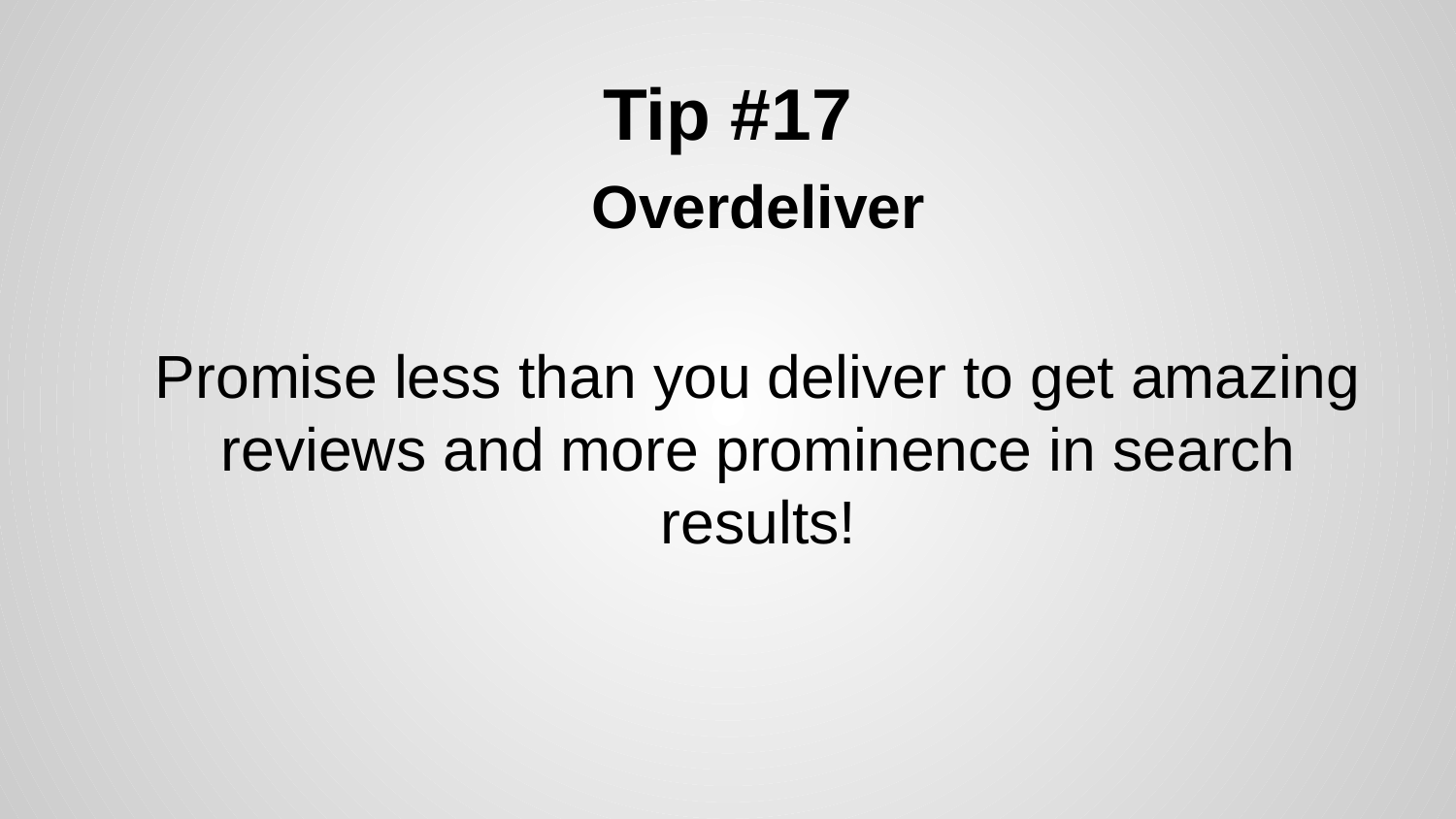

# Tip #17

Overdeliver

Promise less than you deliver to get amazing reviews and more prominence in search results!